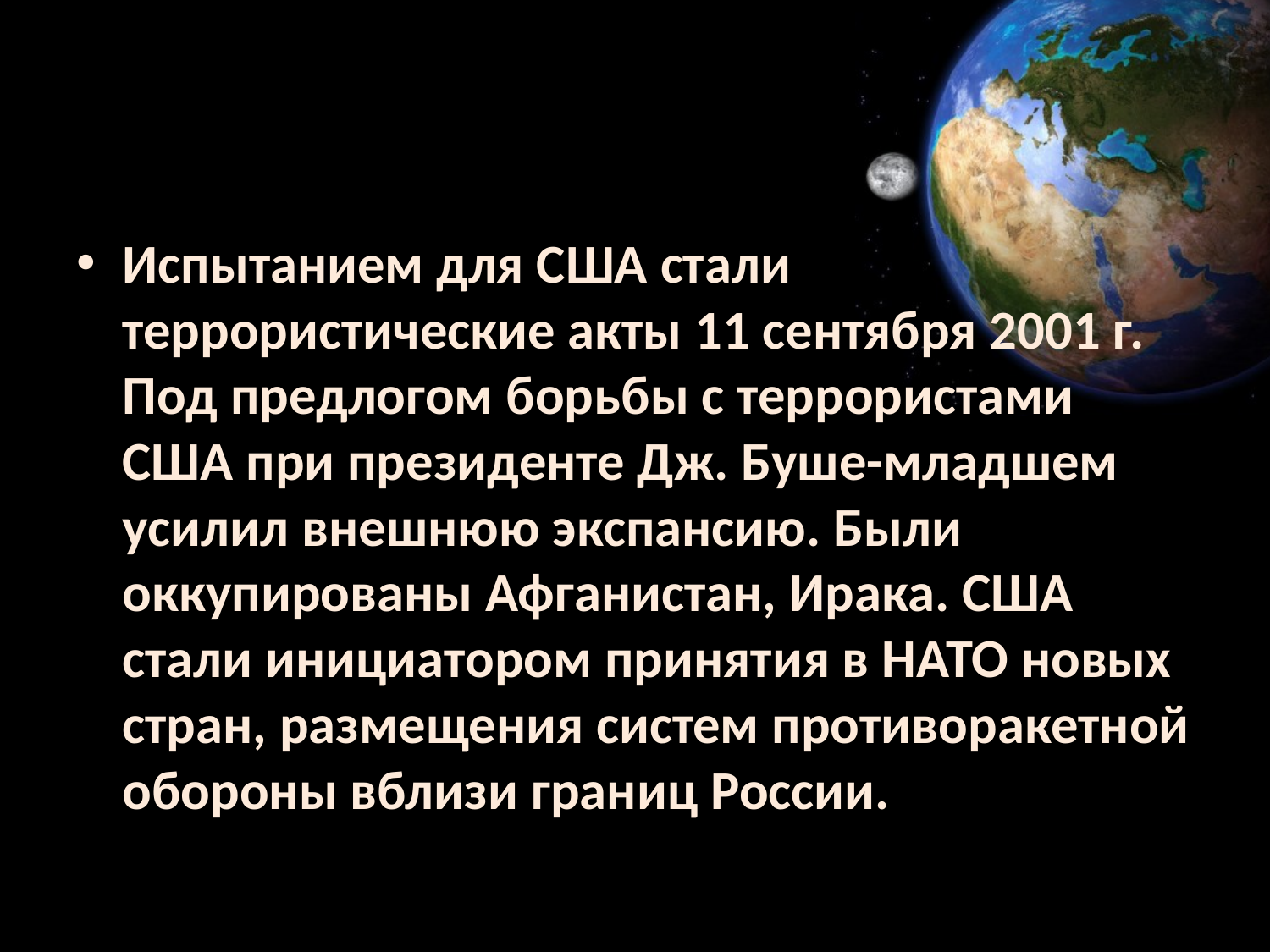

#
Испытанием для США стали террористические акты 11 сентября 2001 г. Под предлогом борьбы с террористами США при президенте Дж. Буше-младшем усилил внешнюю экспансию. Были оккупированы Афганистан, Ирака. США стали инициатором принятия в НАТО новых стран, размещения систем противоракетной обороны вблизи границ России.